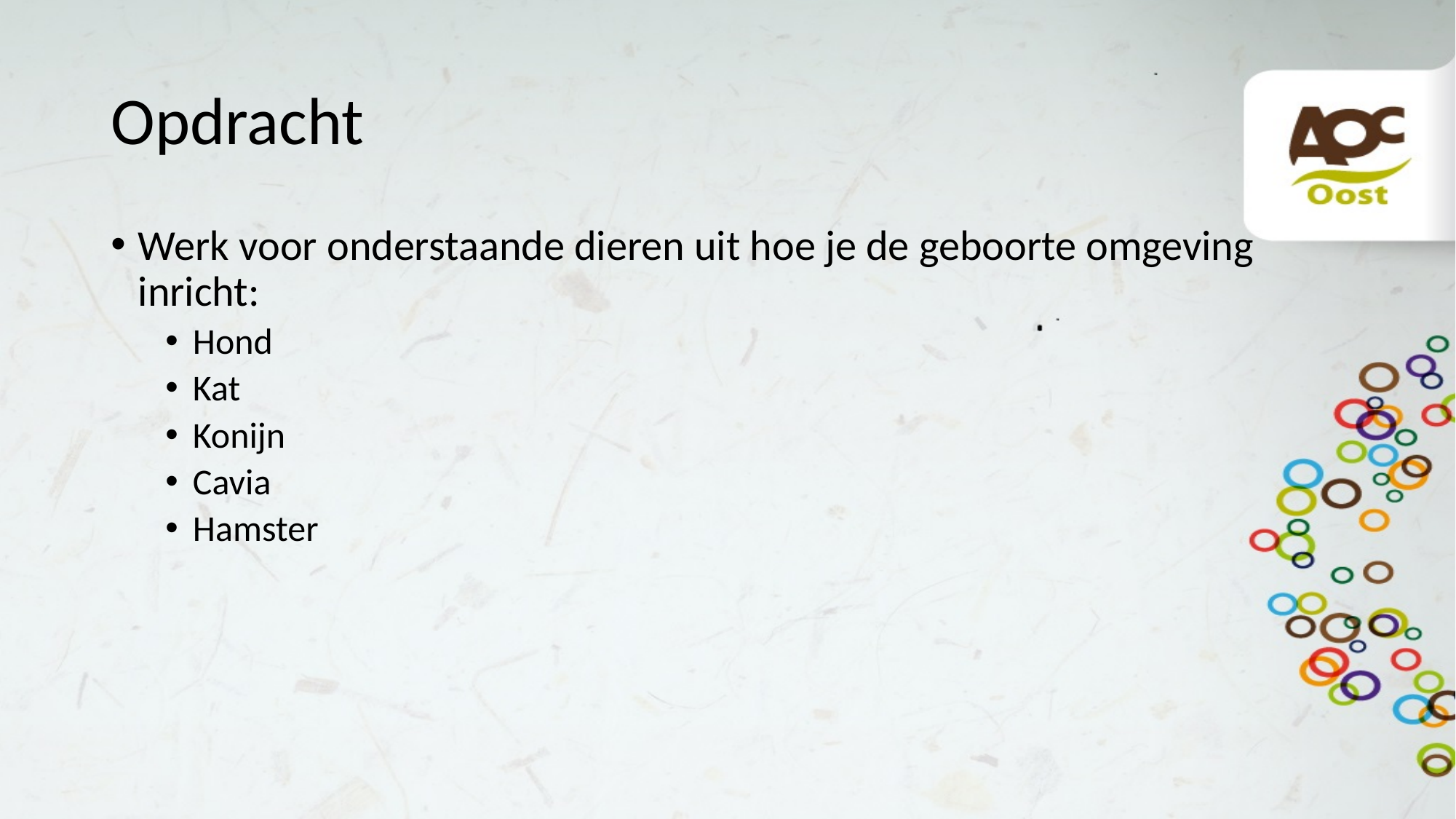

# Opdracht
Werk voor onderstaande dieren uit hoe je de geboorte omgeving inricht:
Hond
Kat
Konijn
Cavia
Hamster